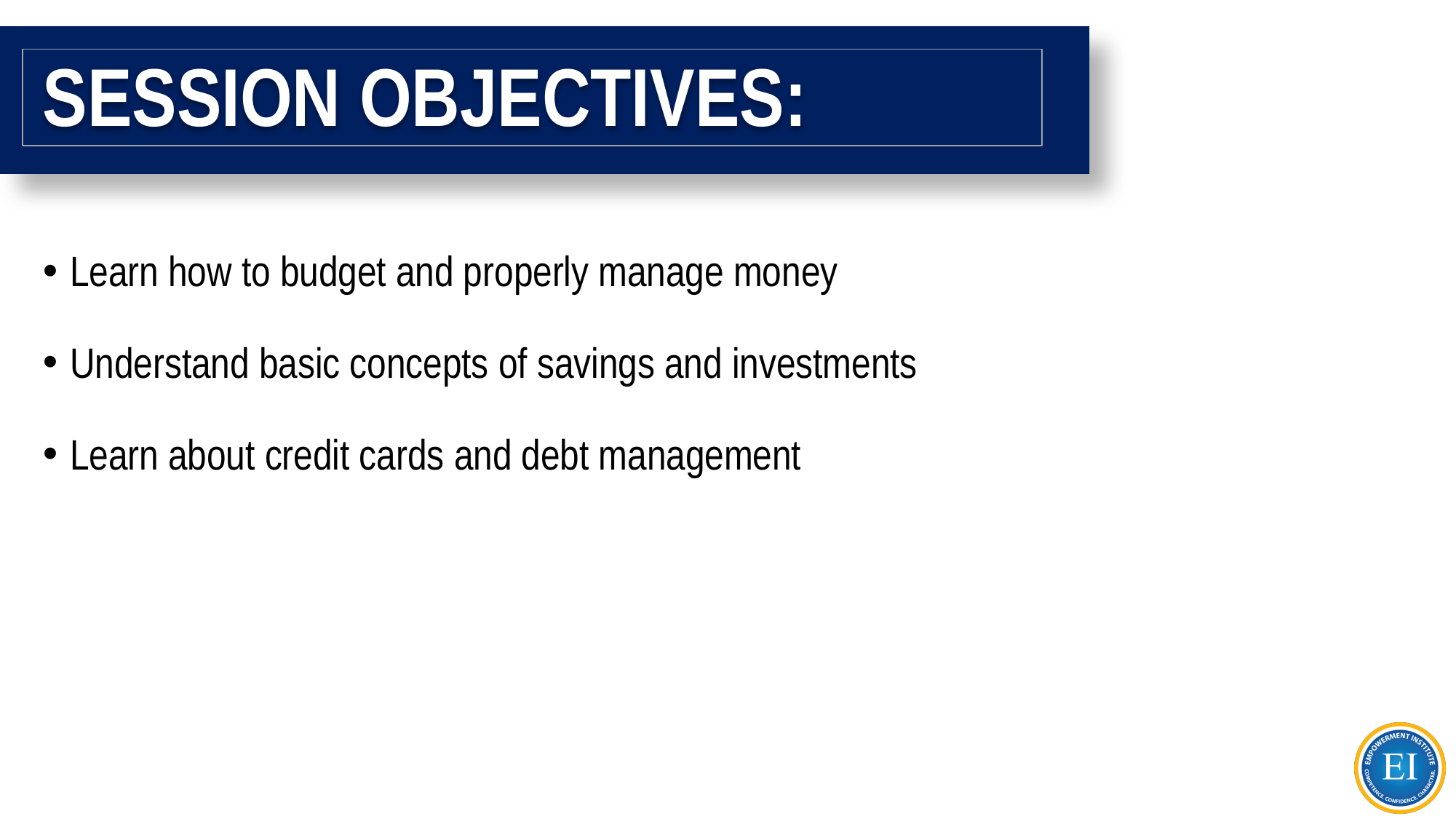

# SESSION OBJECTIVES:

Learn how to budget and properly manage money
Understand basic concepts of savings and investments
Learn about credit cards and debt management